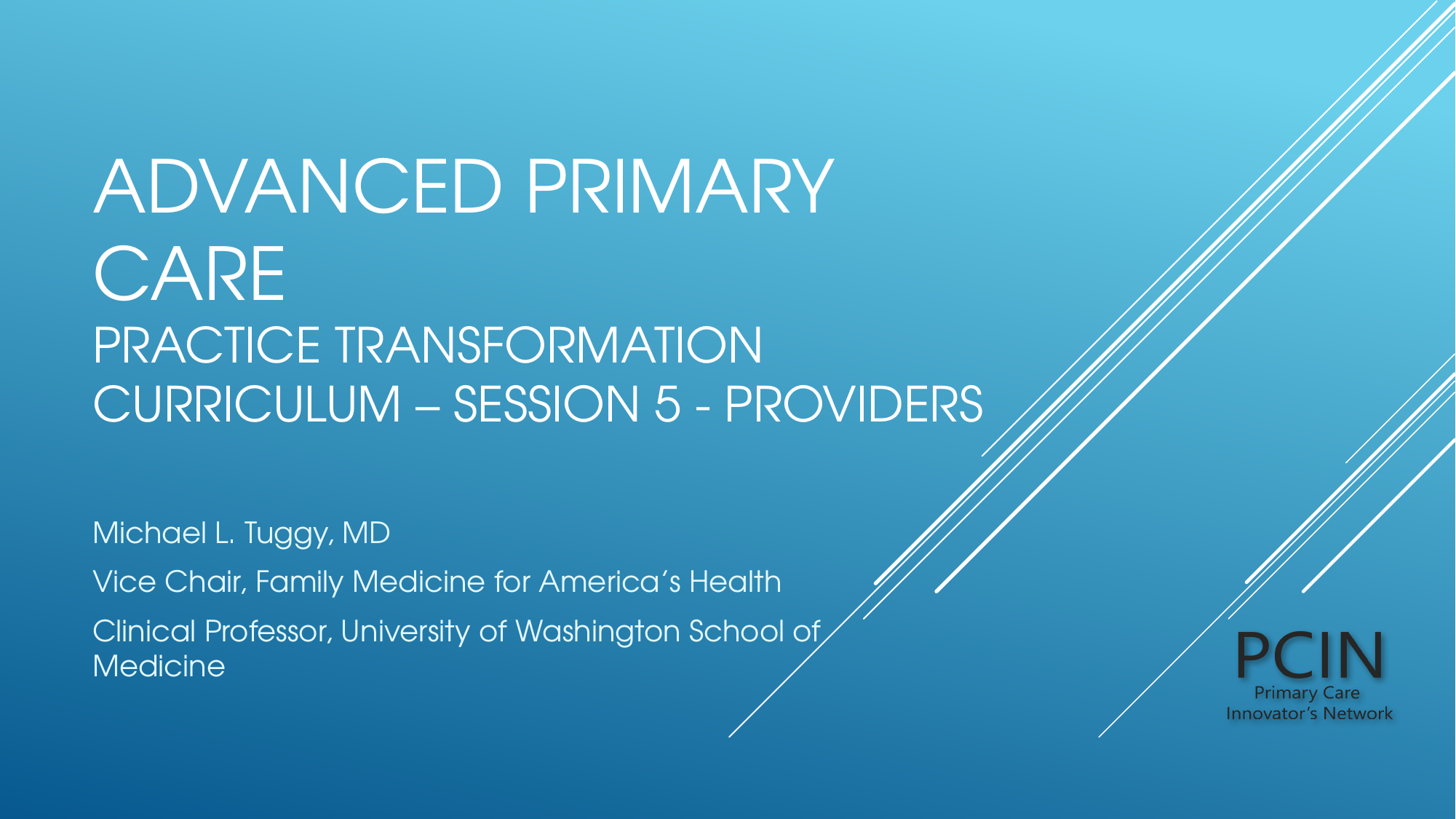

# Advanced Primary Care Practice Transformation Curriculum – Session 5 - Providers

Michael L. Tuggy, MD
Vice Chair, Family Medicine for America’s Health
Clinical Professor, University of Washington School of Medicine